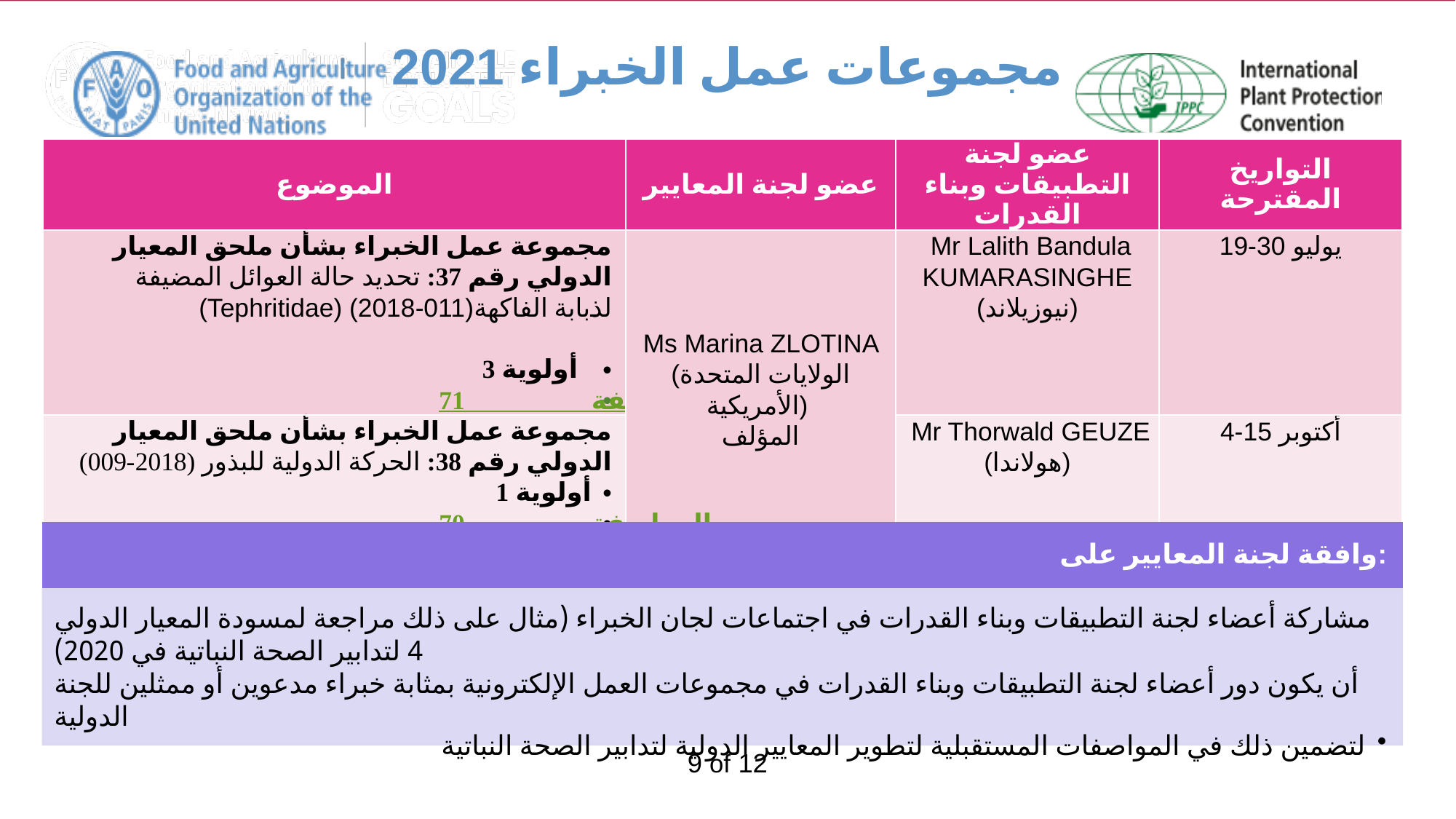

# 2021 مجموعات عمل الخبراء
| الموضوع | عضو لجنة المعايير | عضو لجنة التطبيقات وبناء القدرات | التواريخ المقترحة |
| --- | --- | --- | --- |
| مجموعة عمل الخبراء بشأن ملحق المعيار الدولي رقم 37: تحديد حالة العوائل المضيفة (Tephritidae) (2018-011)لذبابة الفاكهة أولوية 3 المواصفة 71 | Ms Marina ZLOTINA (الولايات المتحدة الأمريكية) المؤلف | Mr Lalith Bandula KUMARASINGHE (نيوزيلاند) | 19-30 يوليو |
| مجموعة عمل الخبراء بشأن ملحق المعيار الدولي رقم 38: الحركة الدولية للبذور (2018-009) أولوية 1 المواصفة 70 |  | Mr Thorwald GEUZE (هولاندا) | 4-15 أكتوبر |
وافقة لجنة المعايير على:
مشاركة أعضاء لجنة التطبيقات وبناء القدرات في اجتماعات لجان الخبراء (مثال على ذلك مراجعة لمسودة المعيار الدولي 4 لتدابير الصحة النباتية في 2020)
أن يكون دور أعضاء لجنة التطبيقات وبناء القدرات في مجموعات العمل الإلكترونية بمثابة خبراء مدعوين أو ممثلين للجنة الدولية
لتضمين ذلك في المواصفات المستقبلية لتطوير المعايير الدولية لتدابير الصحة النباتية
9 of 12